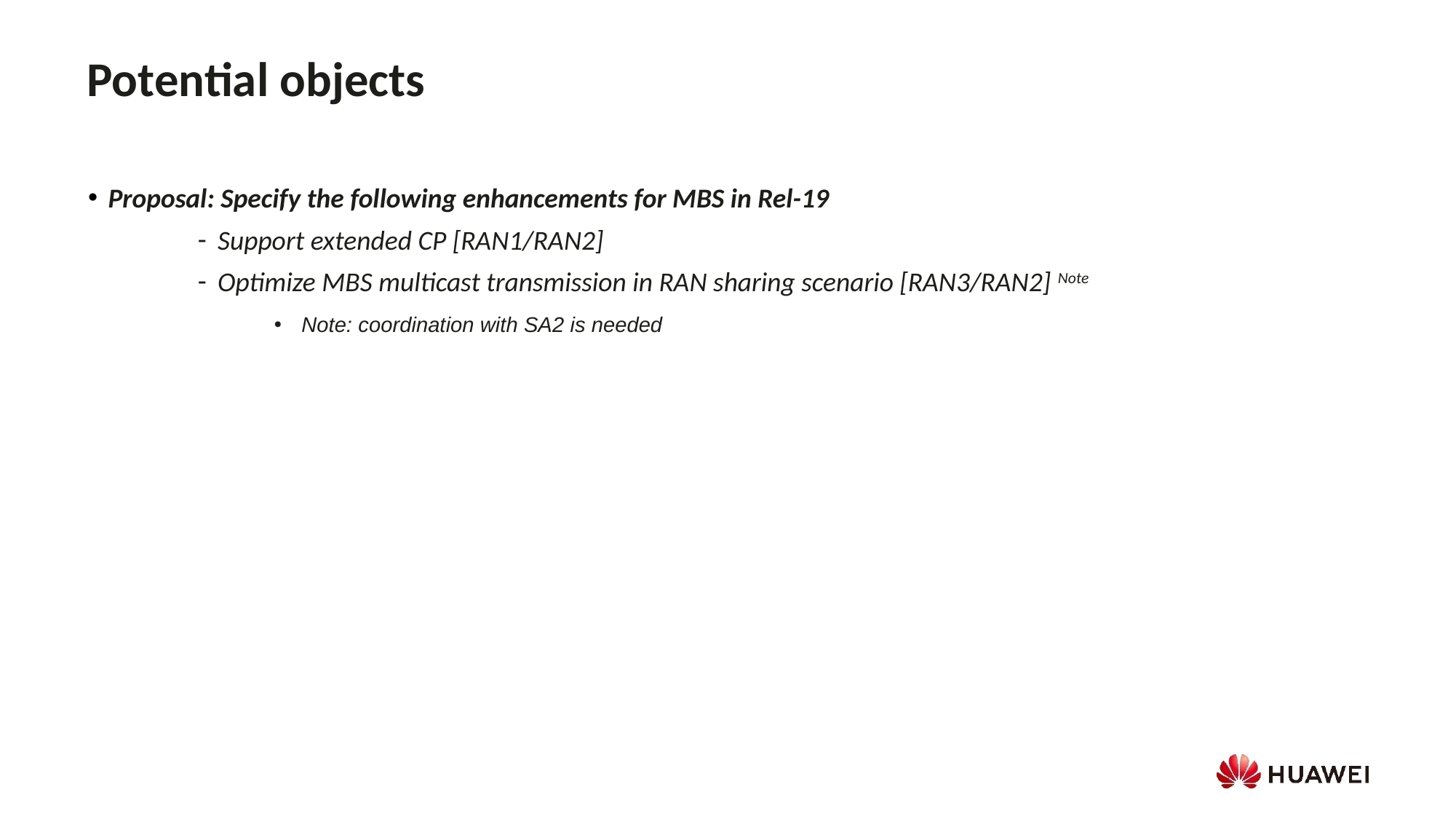

Potential objects
Proposal: Specify the following enhancements for MBS in Rel-19
Support extended CP [RAN1/RAN2]
Optimize MBS multicast transmission in RAN sharing scenario [RAN3/RAN2] Note
Note: coordination with SA2 is needed